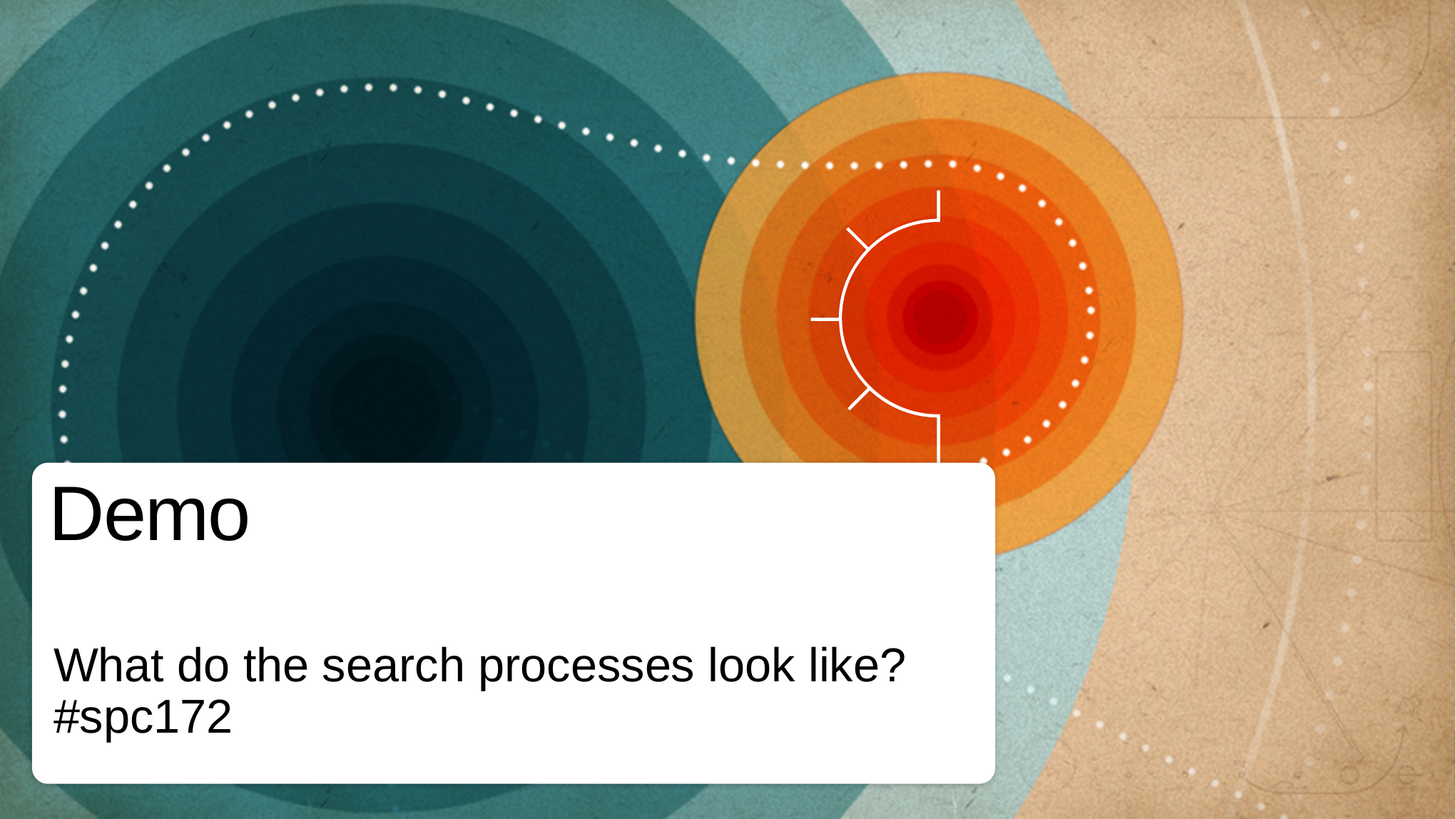

# Demo
What do the search processes look like? #spc172